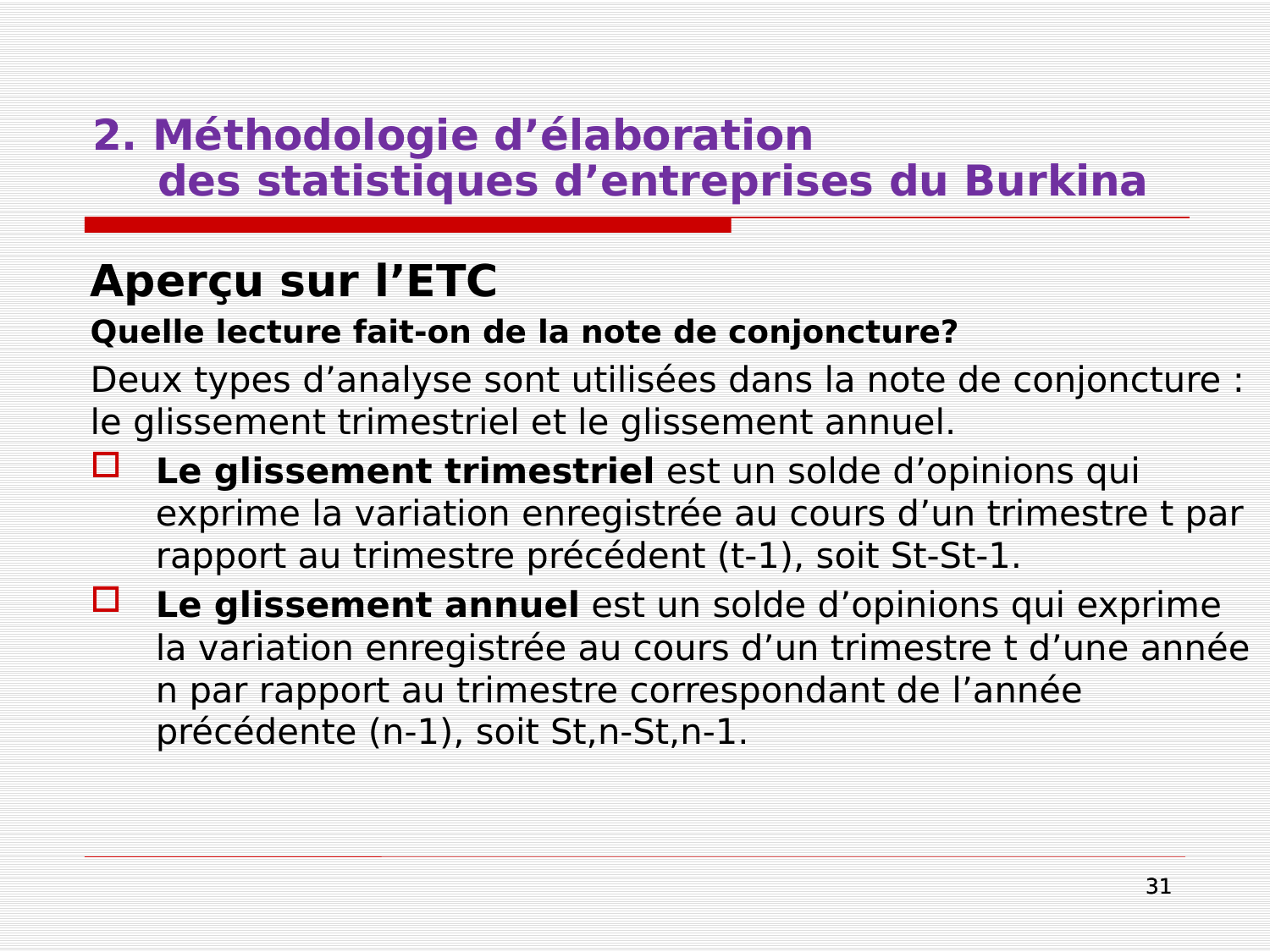

# 2. Méthodologie d’élaboration des statistiques d’entreprises du Burkina
Aperçu sur l’ETC
Quelle lecture fait-on de la note de conjoncture?
Deux types d’analyse sont utilisées dans la note de conjoncture : le glissement trimestriel et le glissement annuel.
Le glissement trimestriel est un solde d’opinions qui exprime la variation enregistrée au cours d’un trimestre t par rapport au trimestre précédent (t-1), soit St-St-1.
Le glissement annuel est un solde d’opinions qui exprime la variation enregistrée au cours d’un trimestre t d’une année n par rapport au trimestre correspondant de l’année précédente (n-1), soit St,n-St,n-1.

31
31